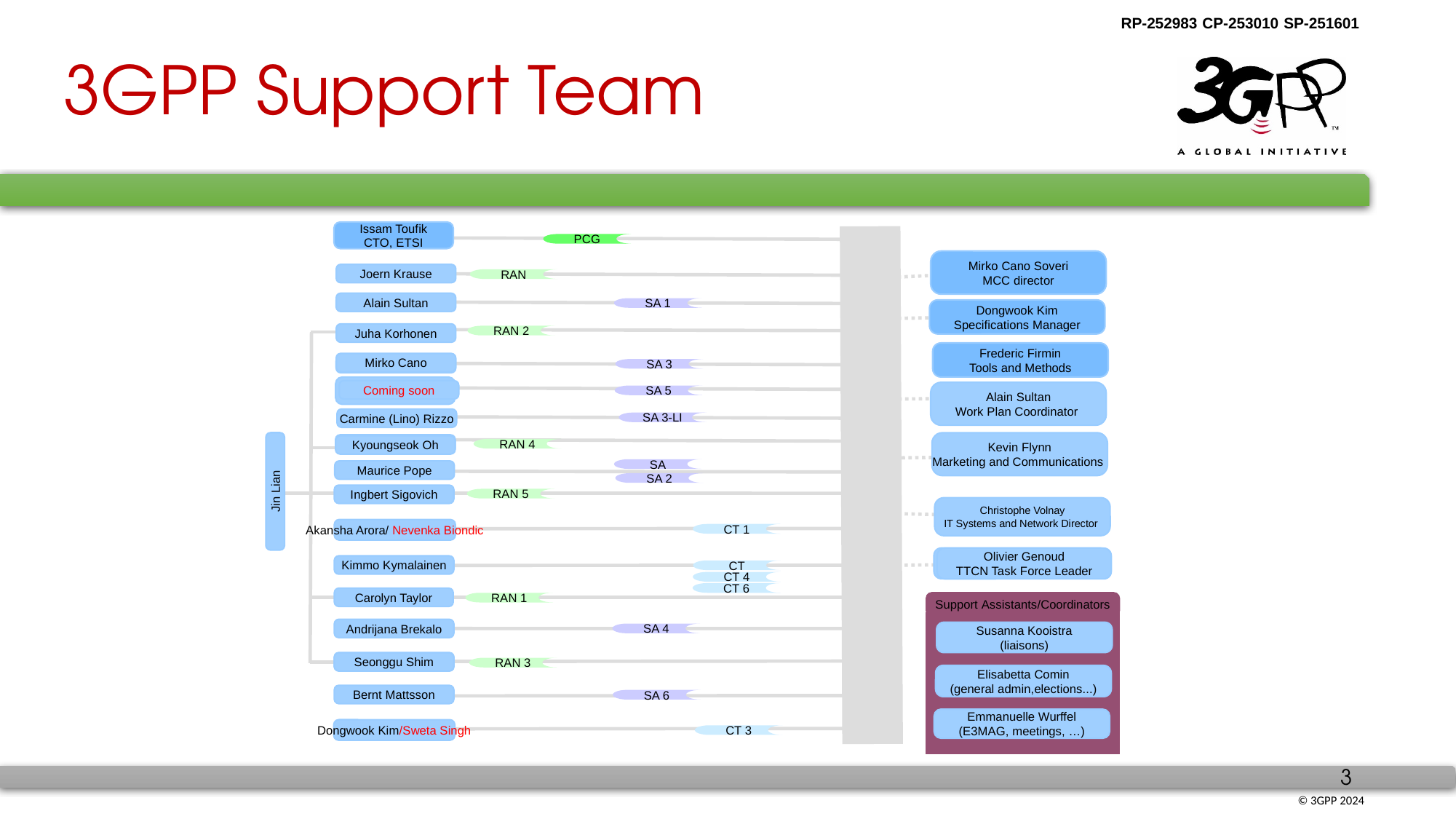

# 3GPP Support Team
Issam Toufik
CTO, ETSI

PCG

Mirko Cano Soveri
MCC director
Joern Krause
RAN

Alain Sultan
SA 1
Dongwook Kim
Specifications Manager

Juha Korhonen
RAN 2

Frederic Firmin
Tools and Methods
Mirko Cano
Dionisio Zumerle
SA 3

Coming soon
Alain Sultan
Work Plan Coordinator
SA 5

Carmine (Lino) Rizzo
SA 3-LI

Kevin Flynn
Marketing and Communications

Kyoungseok Oh
RAN 4

SA
Maurice Pope

SA 2
Jin Lian
Ingbert Sigovich
RAN 5

Christophe Volnay
IT Systems and Network Director

Akansha Arora/ Nevenka Biondic
CT 1

Shicheng Hu / Olivier Genoud
TTCN Support
Olivier Genoud
TTCN Task Force Leader
Kimmo Kymalainen
CT

CT 4
CT 6
Carolyn Taylor
Support Assistants/Coordinators
RAN 1

Andrijana Brekalo
Susanna Kooistra
(liaisons)
SA 4

Seonggu Shim
Stefania Sesia
RAN 3

Elisabetta Comin
(general admin,elections...)
Bernt Mattsson
SA 6

Emmanuelle Wurffel
(E3MAG, meetings, …)
Dongwook Kim/Sweta Singh
CT 3